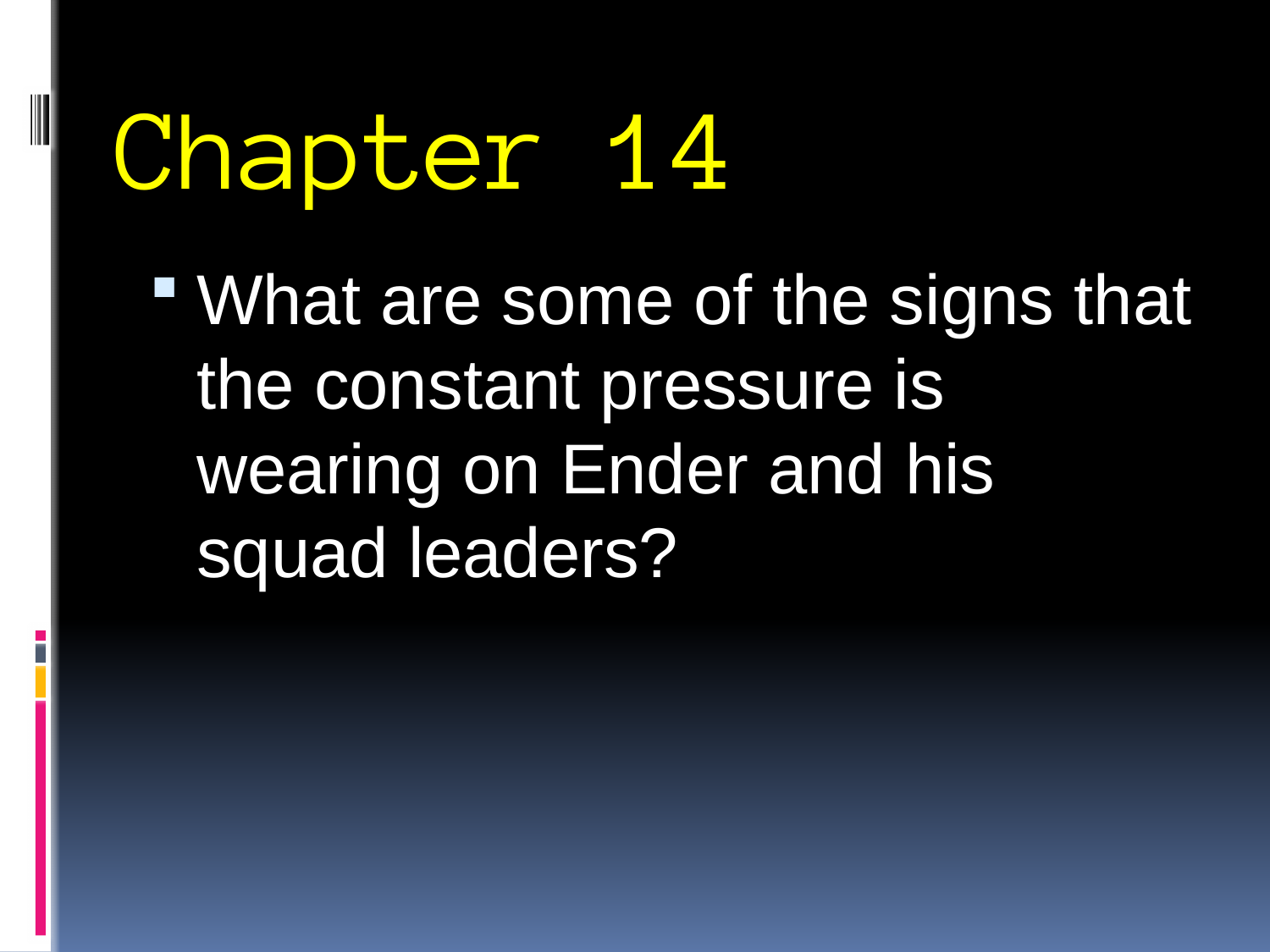

# Chapter 14
What are some of the signs that the constant pressure is wearing on Ender and his squad leaders?